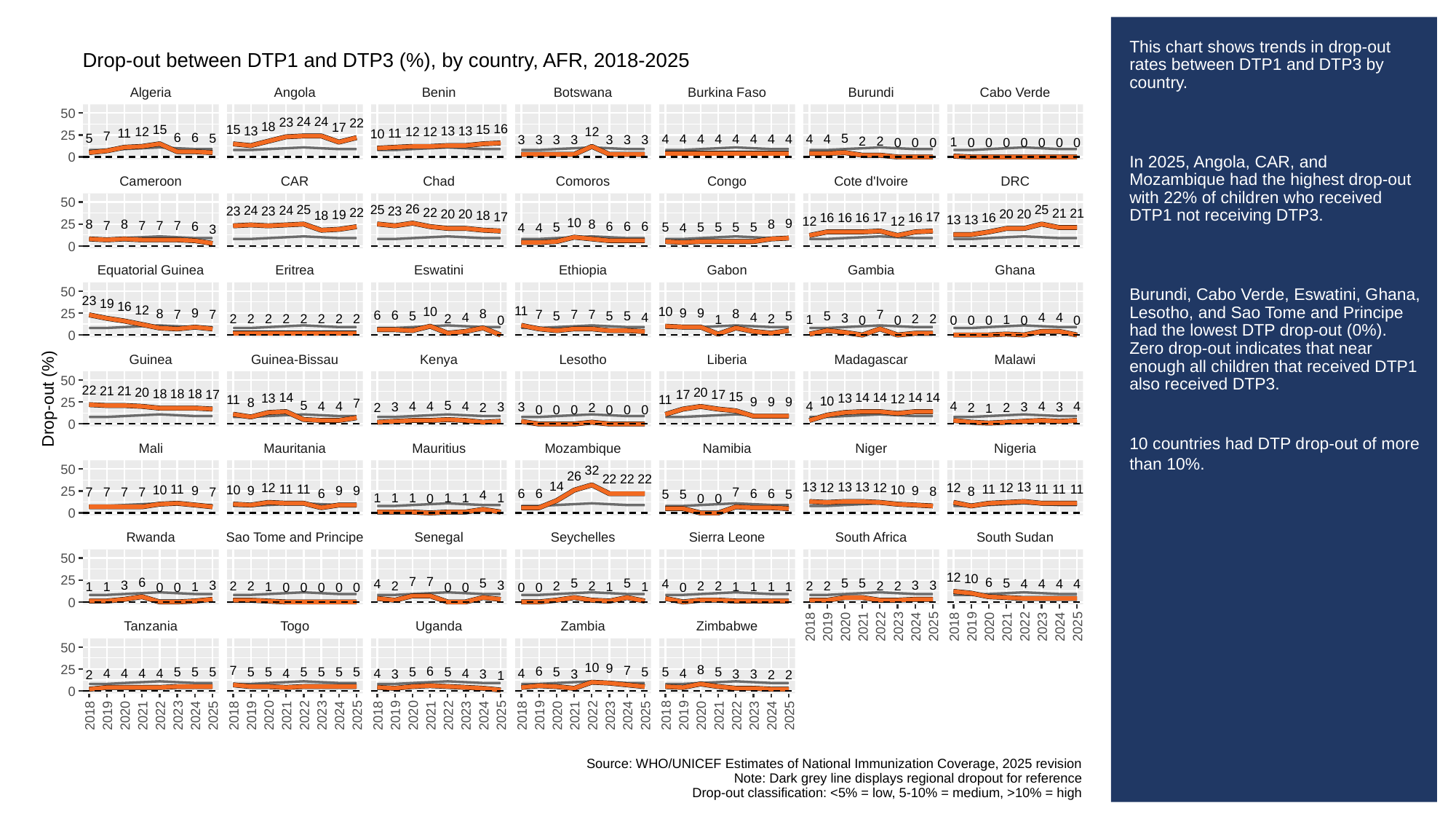

# This chart shows trends in drop-out rates between DTP1 and DTP3 by country.

In 2025, Angola, CAR, and Mozambique had the highest drop-out with 22% of children who received DTP1 not receiving DTP3.

Burundi, Cabo Verde, Eswatini, Ghana, Lesotho, and Sao Tome and Principe had the lowest DTP drop-out (0%). Zero drop-out indicates that near enough all children that received DTP1 also received DTP3.

10 countries had DTP drop-out of more than 10%.

Drop-out between DTP1 and DTP3 (%), by country, AFR, 2018-2025
Algeria
Angola
Benin
Botswana
Burkina Faso
Burundi
Cabo Verde

50

24
24
23
22
18
17
16

15
15
15
13
13
13
12
12
12
12
11
11
10
25
7
6
6
5
5
5
4
4
4
4
4
4
4
4
4
4
3
3
3
3
3
3
3

2
2

1
0
0
0
0
0
0
0
0
0
0

0

Cameroon
CAR
Chad
Comoros
Congo
Cote d'Ivoire
DRC

50

26
25
25
25
24
24
23
23
23
22
22
21
21
20
20
20
20
19
18
18
17
17
17
16
16
16
16
16

13
13
12
12
10
9
25
8
8
8
8
7
7
7
7
6
6
6
6
5
5
5
5
5
5
4
4
4

3

0

Equatorial Guinea
Eritrea
Eswatini
Ethiopia
Gabon
Gambia
Ghana

50

23
19
16

12
11
10
10
9
9
9
25
8
8
8
7
7
7
7
7
7
6
6
5
5
5
5
5
5
4
4
4
4
4
3

2
2
2
2
2
2
2
2
2
2
2
2
1
1
1

0
0
0
0
0
0
0
0

0

Guinea
Guinea-Bissau
Kenya
Lesotho
Liberia
Madagascar
Malawi

50

22
21
21
20
20
18
18
18
17
17
17

15
14
14
14
14
14
Drop-out (%)
13
13
12
11
11
10
9
9
9
25
8
7
5
5
4
4
4
4
4
4
4
4
4
3
3
3
3
3

2
2
2
2
2
1
0
0
0
0
0
0

0

Mali
Mauritania
Mauritius
Mozambique
Namibia
Niger
Nigeria

50
32

26
22
22
22

14
13
13
13
13
12
12
12
12
12
11
11
11
11
11
11
11
10
10
10

9
9
9
9
9
25
8
8
7
7
7
7
7
7
6
6
6
6
6
5
5
5
4

1
1
1
1
1
1
0
0
0

0

Rwanda
Sao Tome and Principe
Senegal
Seychelles
Sierra Leone
South Africa
South Sudan

50

12
10
25
7
7
6
6
5
5
5
5
5
5
4
4
4
4
4
4
3
3
3
3
3

2
2
2
2
2
2
2
2
2
2
2
1
1
1
1
1
1
1
1
1
1
0
0
0
0
0
0
0
0
0
0
0
0

0

Tanzania
Togo
Uganda
Zambia
Zimbabwe
2018
2019
2020
2021
2022
2023
2024
2025
2018
2019
2020
2021
2022
2023
2024
2025

50

10
9
25
8
7
7
6
6
5
5
5
5
5
5
5
5
5
5
5
5
5
5
5
4
4
4
4
4
4
4
4
4
3
3
3
3
3

2
2
2
1

0

2018
2019
2020
2021
2022
2023
2024
2025
2018
2019
2020
2021
2022
2023
2024
2025
2018
2019
2020
2021
2022
2023
2024
2025
2018
2019
2020
2021
2022
2023
2024
2025
2018
2019
2020
2021
2022
2023
2024
2025
Source: WHO/UNICEF Estimates of National Immunization Coverage, 2025 revision
Note: Dark grey line displays regional dropout for reference
Drop-out classification: <5% = low, 5-10% = medium, >10% = high